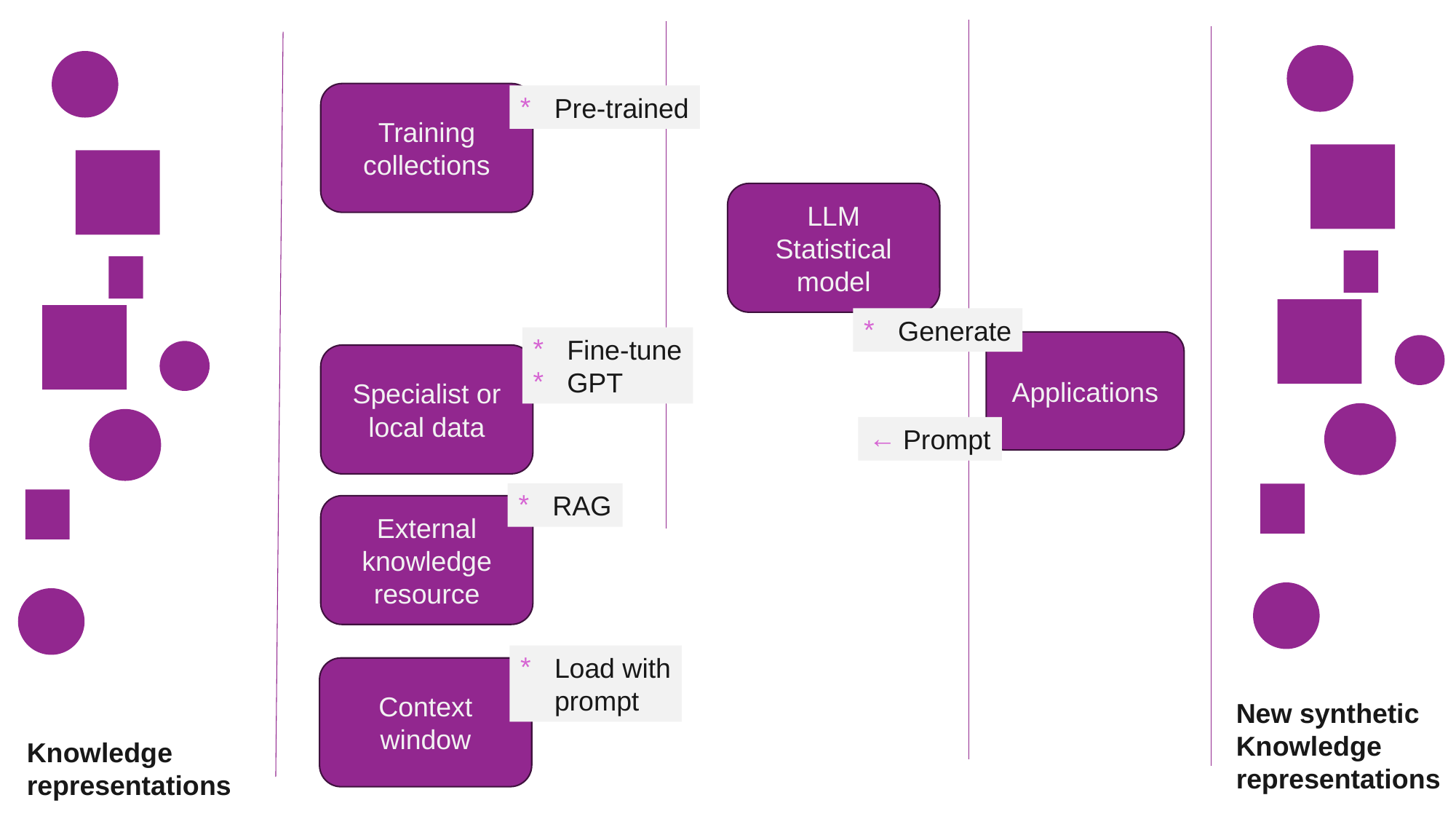

Training collections
Pre-trained

LLM
Statistical model

Generate
Fine-tune
GPT
Applications

Specialist or local data

Prompt
RAG

External knowledge resource

Load with
prompt
Context window
New synthetic
Knowledge
representations
Knowledge
representations